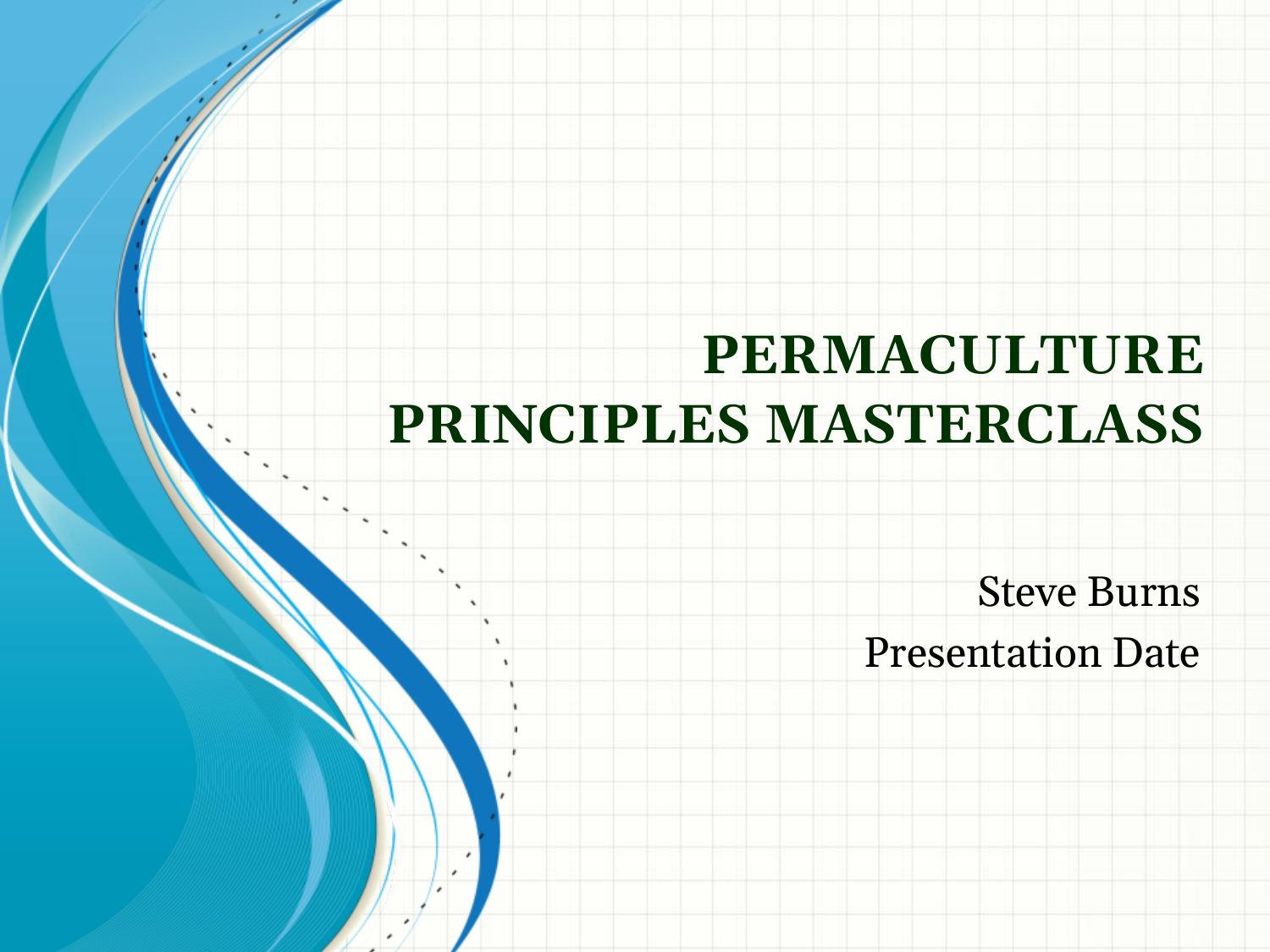

# Permaculture Principles masterclass
Steve Burns
Presentation Date